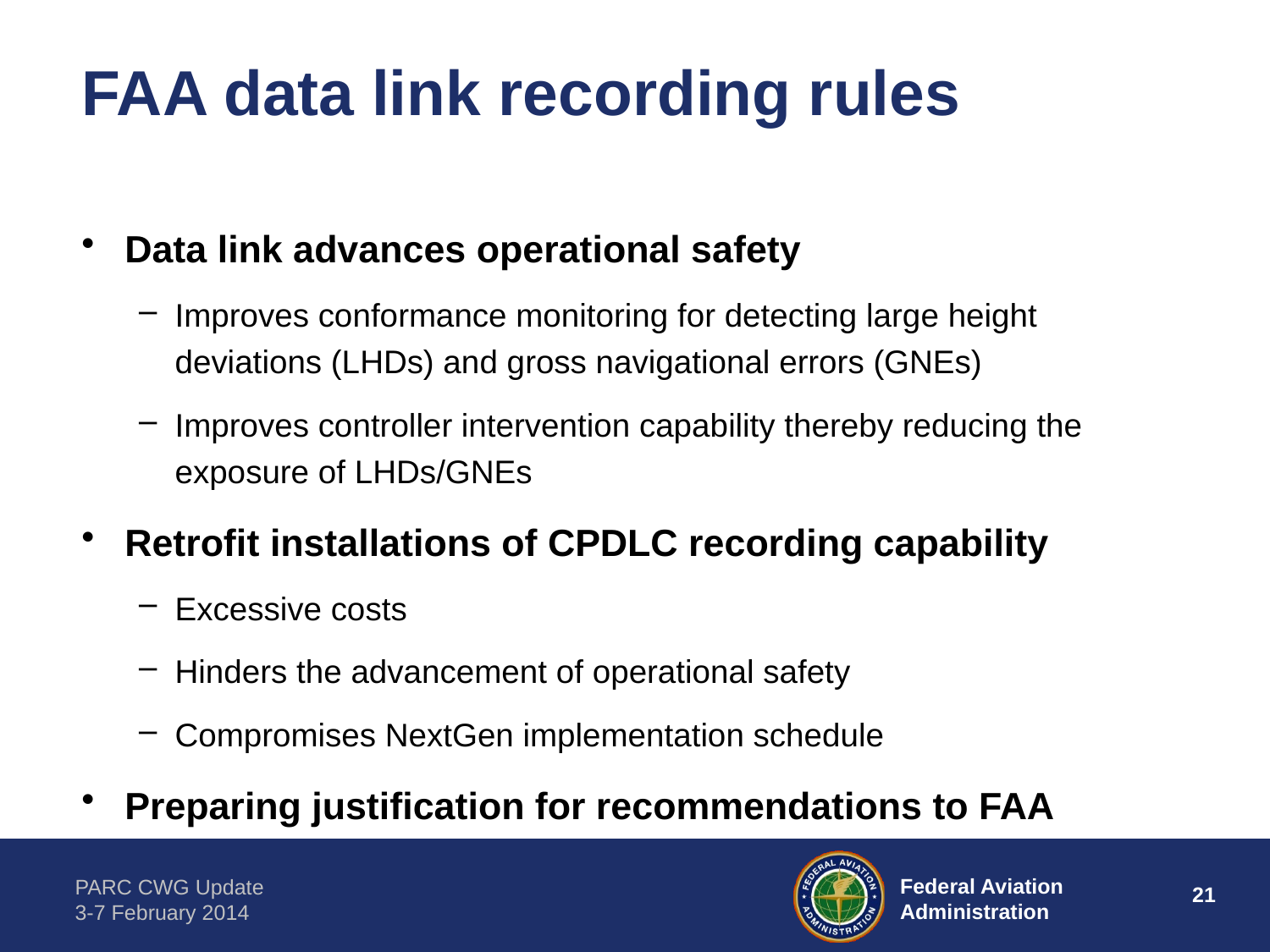

# FAA data link recording rules
Data link advances operational safety
Improves conformance monitoring for detecting large height deviations (LHDs) and gross navigational errors (GNEs)
Improves controller intervention capability thereby reducing the exposure of LHDs/GNEs
Retrofit installations of CPDLC recording capability
Excessive costs
Hinders the advancement of operational safety
Compromises NextGen implementation schedule
Preparing justification for recommendations to FAA